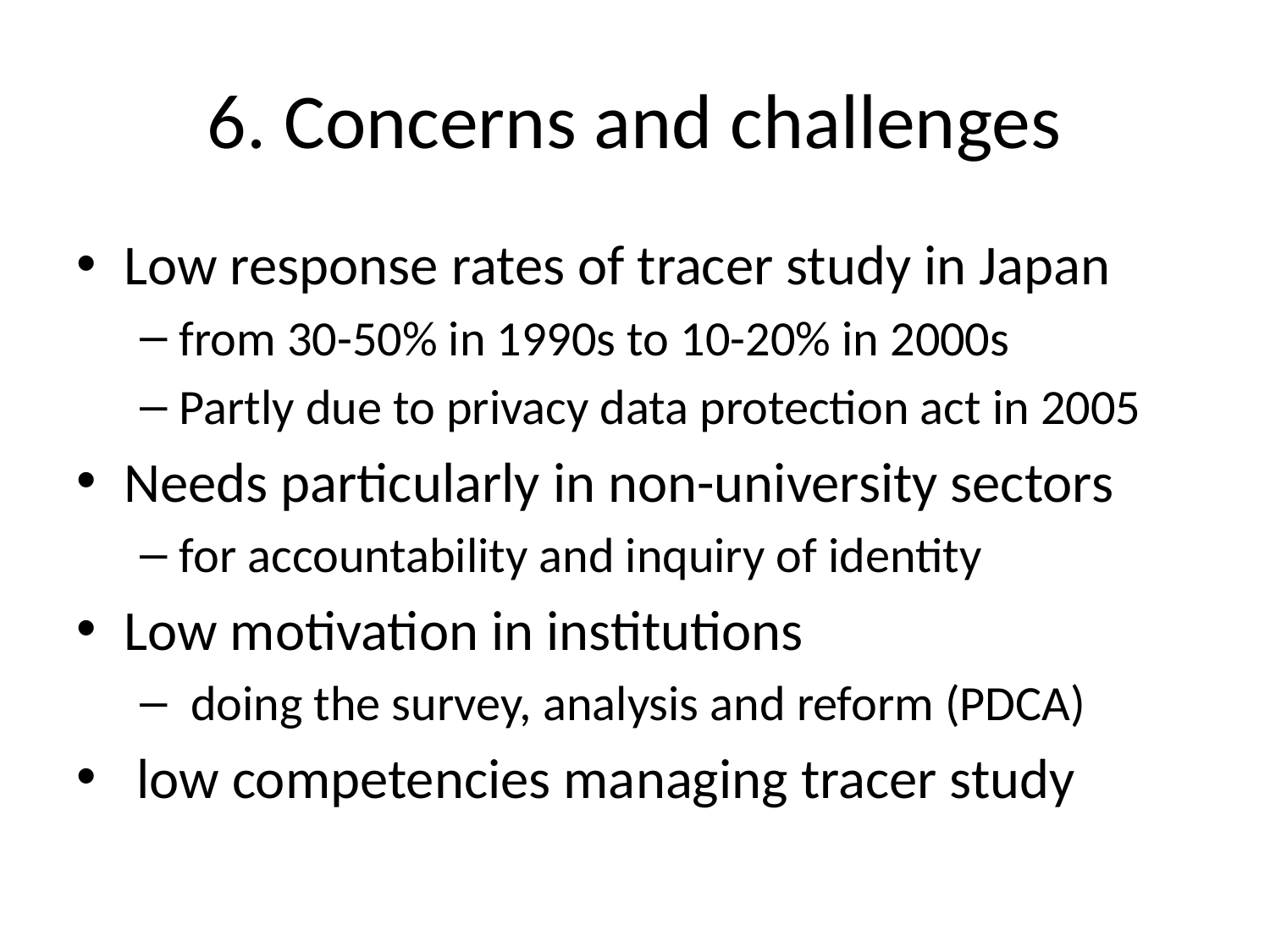

# 6. Concerns and challenges
Low response rates of tracer study in Japan
from 30-50% in 1990s to 10-20% in 2000s
Partly due to privacy data protection act in 2005
Needs particularly in non-university sectors
for accountability and inquiry of identity
Low motivation in institutions
 doing the survey, analysis and reform (PDCA)
 low competencies managing tracer study